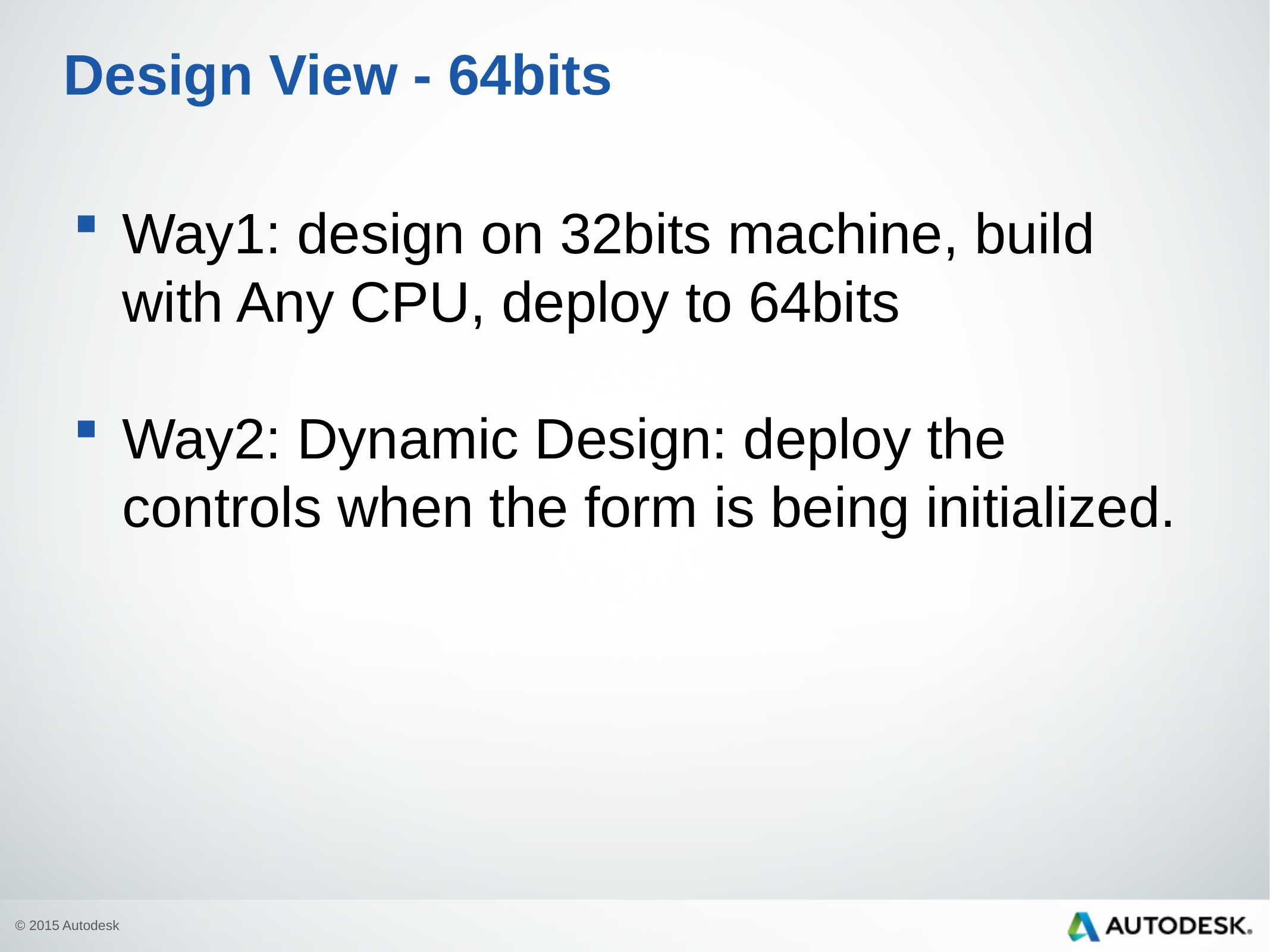

# Design View - 64bits
Way1: design on 32bits machine, build with Any CPU, deploy to 64bits

Way2: Dynamic Design: deploy the controls when the form is being initialized.